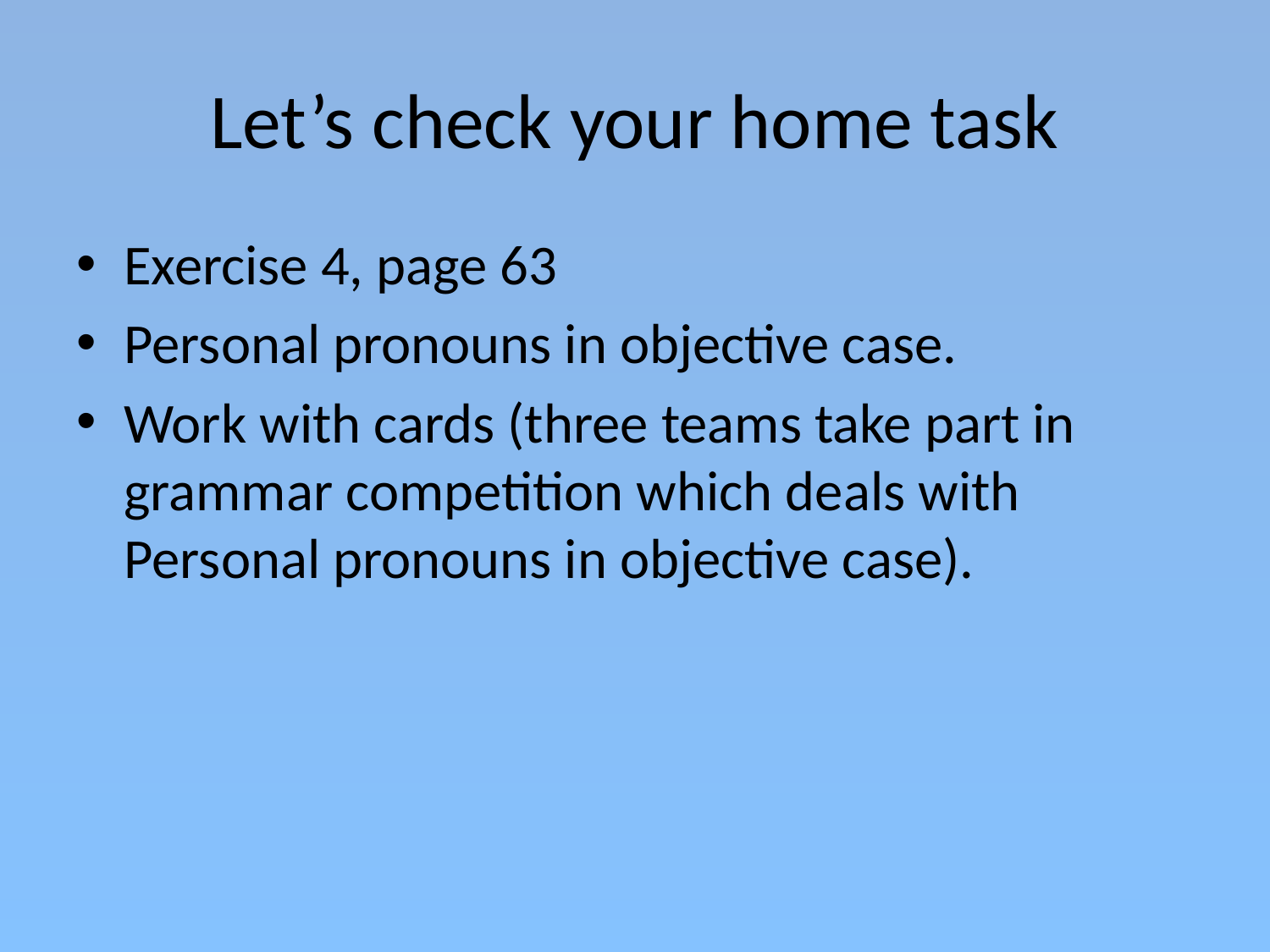

# Let’s check your home task
Exercise 4, page 63
Personal pronouns in objective case.
Work with cards (three teams take part in grammar competition which deals with Personal pronouns in objective case).